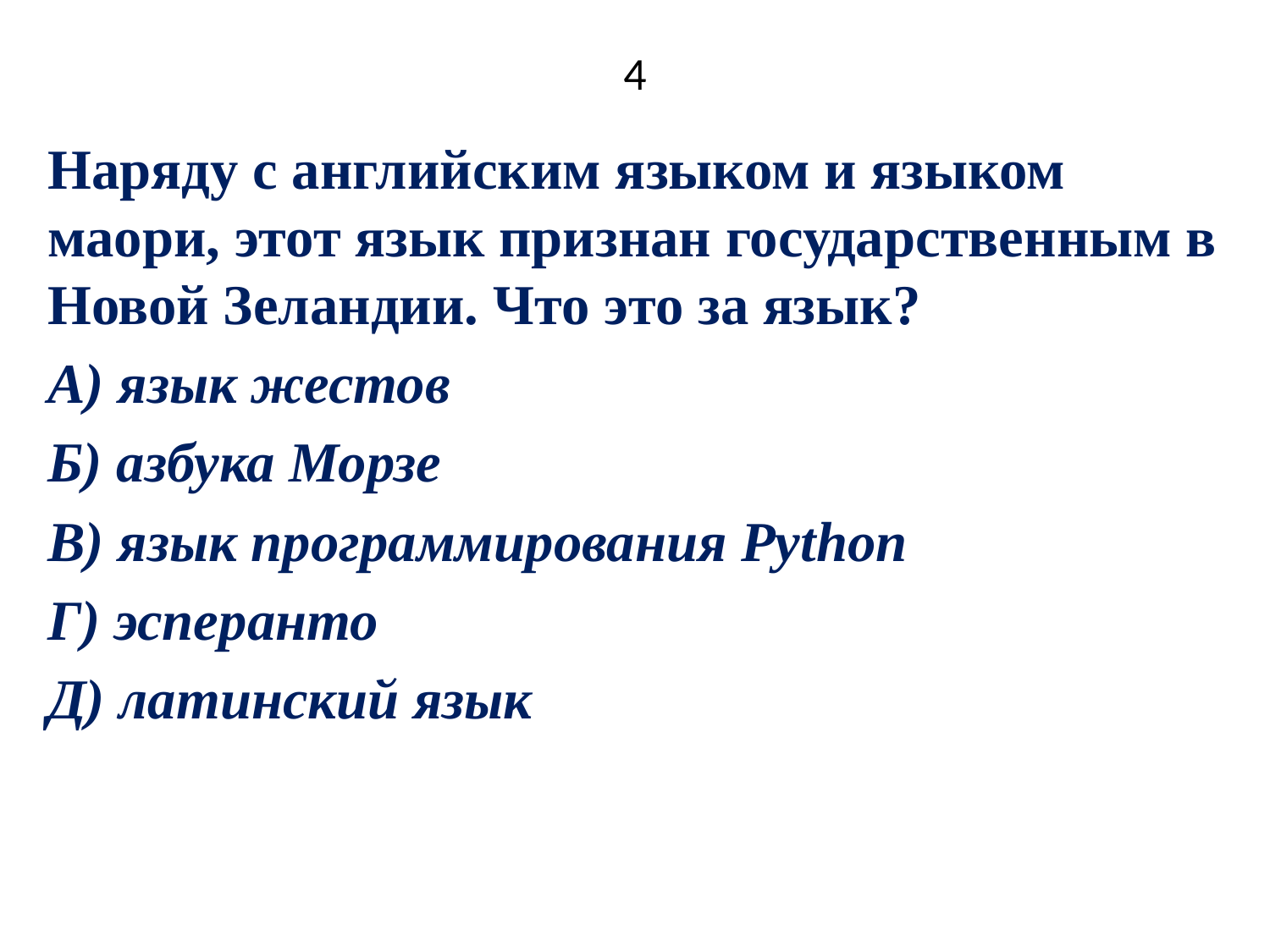

# 4
Наряду с английским языком и языком маори, этот язык признан государственным в Новой Зеландии. Что это за язык?
А) язык жестов
Б) азбука Морзе
В) язык программирования Python
Г) эсперанто
Д) латинский язык